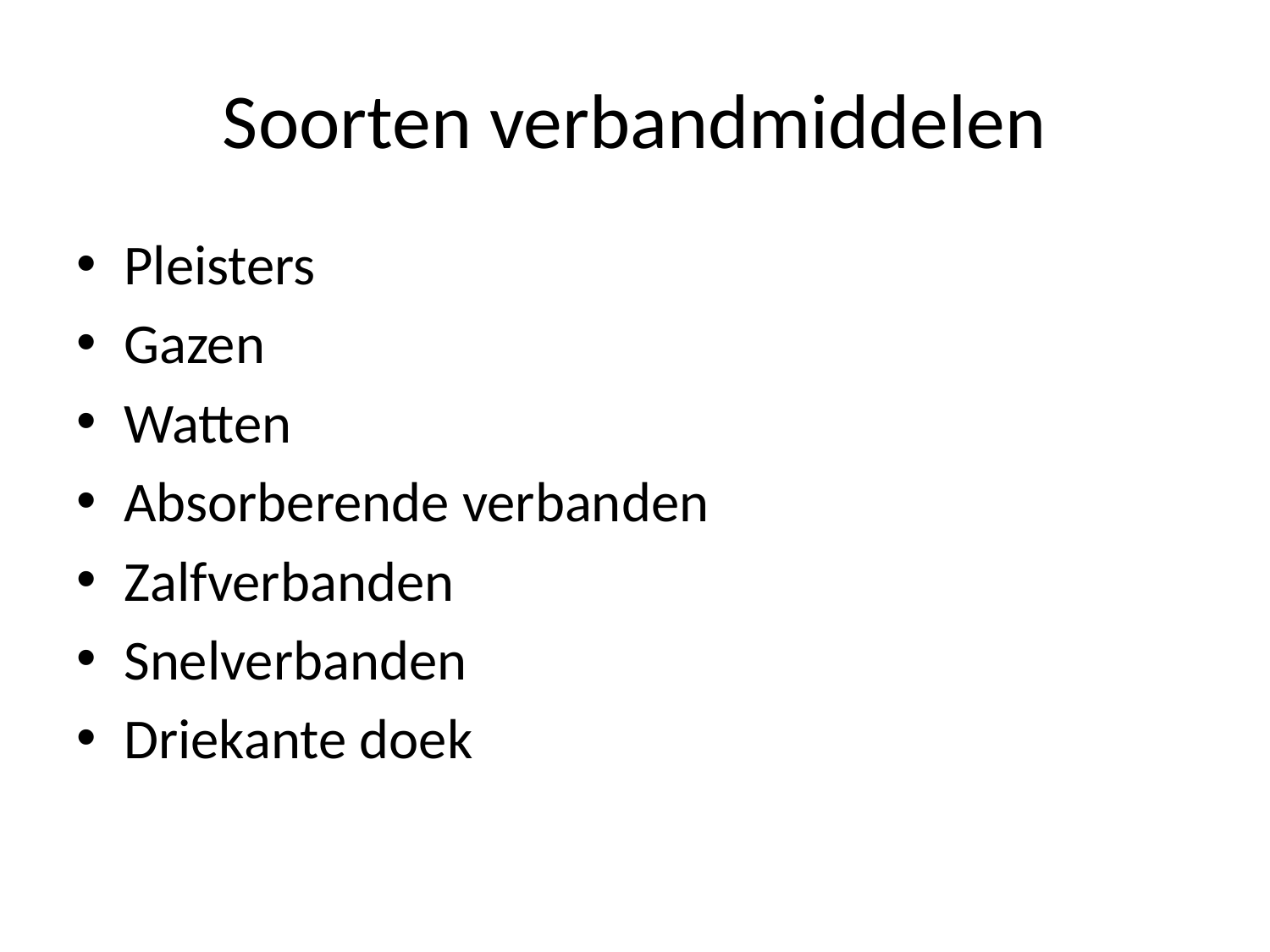

# Soorten verbandmiddelen
Pleisters
Gazen
Watten
Absorberende verbanden
Zalfverbanden
Snelverbanden
Driekante doek